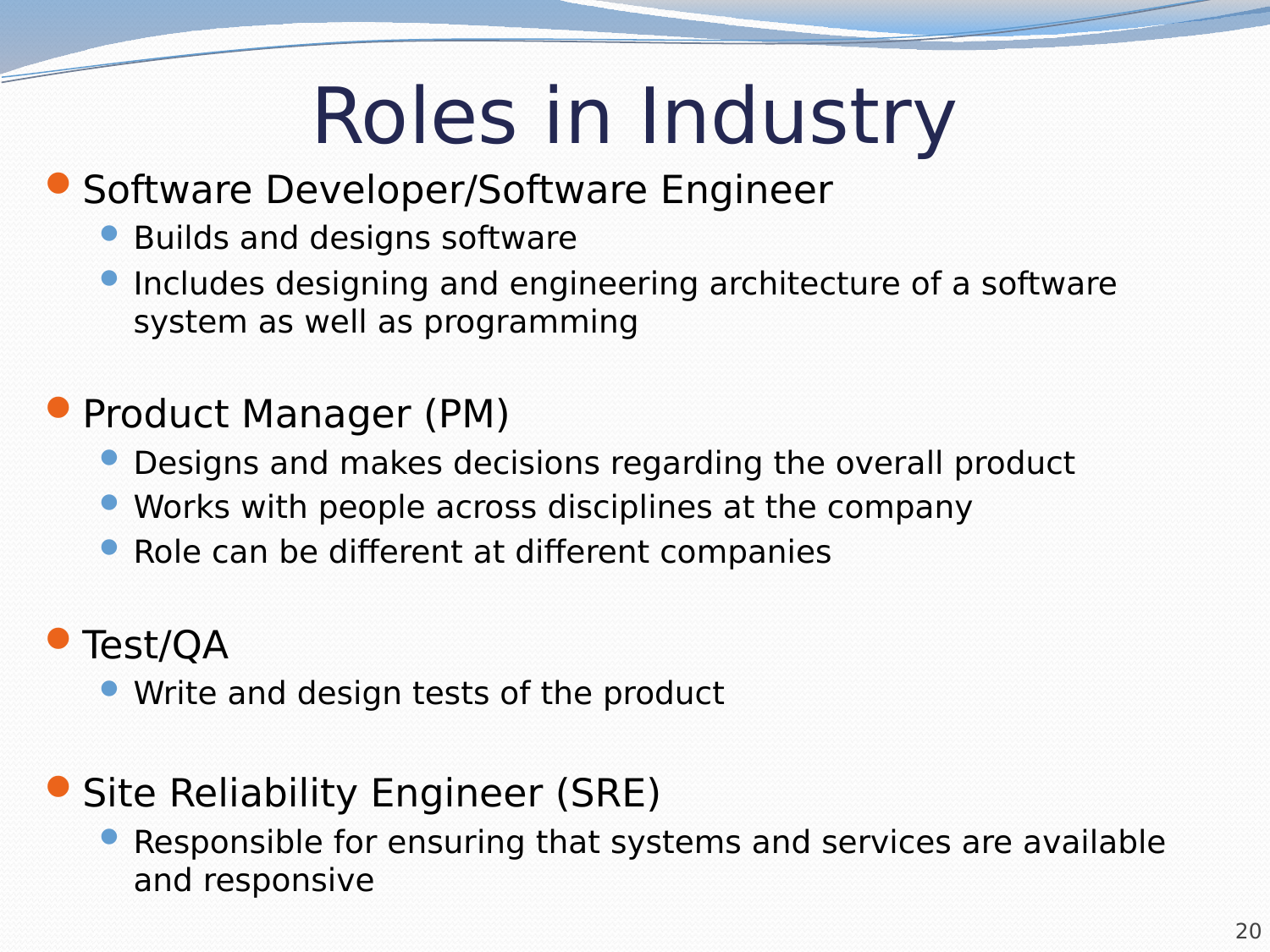

# Roles in Industry
Software Developer/Software Engineer
Builds and designs software
Includes designing and engineering architecture of a software system as well as programming
Product Manager (PM)
Designs and makes decisions regarding the overall product
Works with people across disciplines at the company
Role can be different at different companies
Test/QA
Write and design tests of the product

Site Reliability Engineer (SRE)
Responsible for ensuring that systems and services are available and responsive